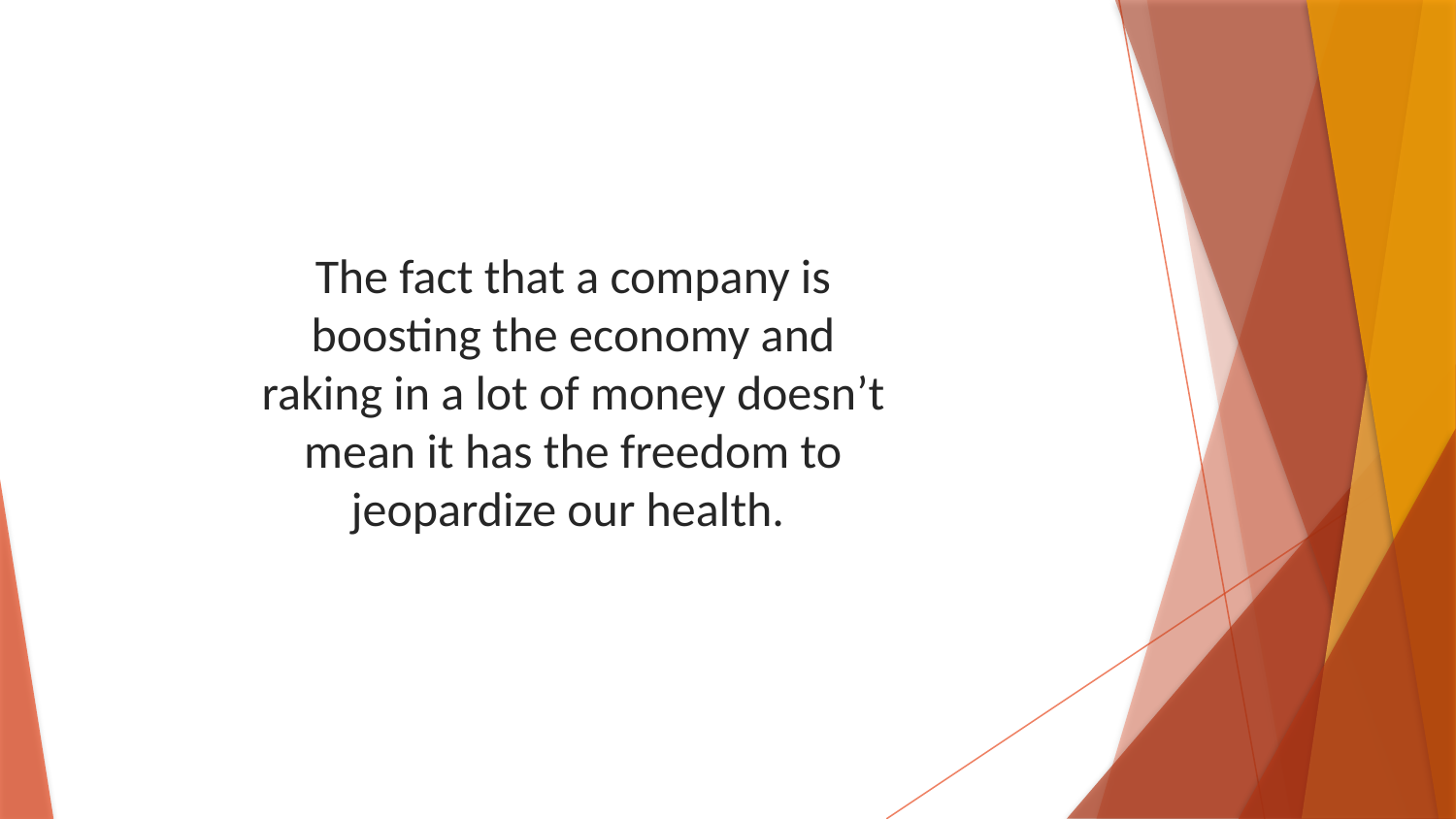

The fact that a company is boosting the economy and raking in a lot of money doesn’t mean it has the freedom to jeopardize our health.